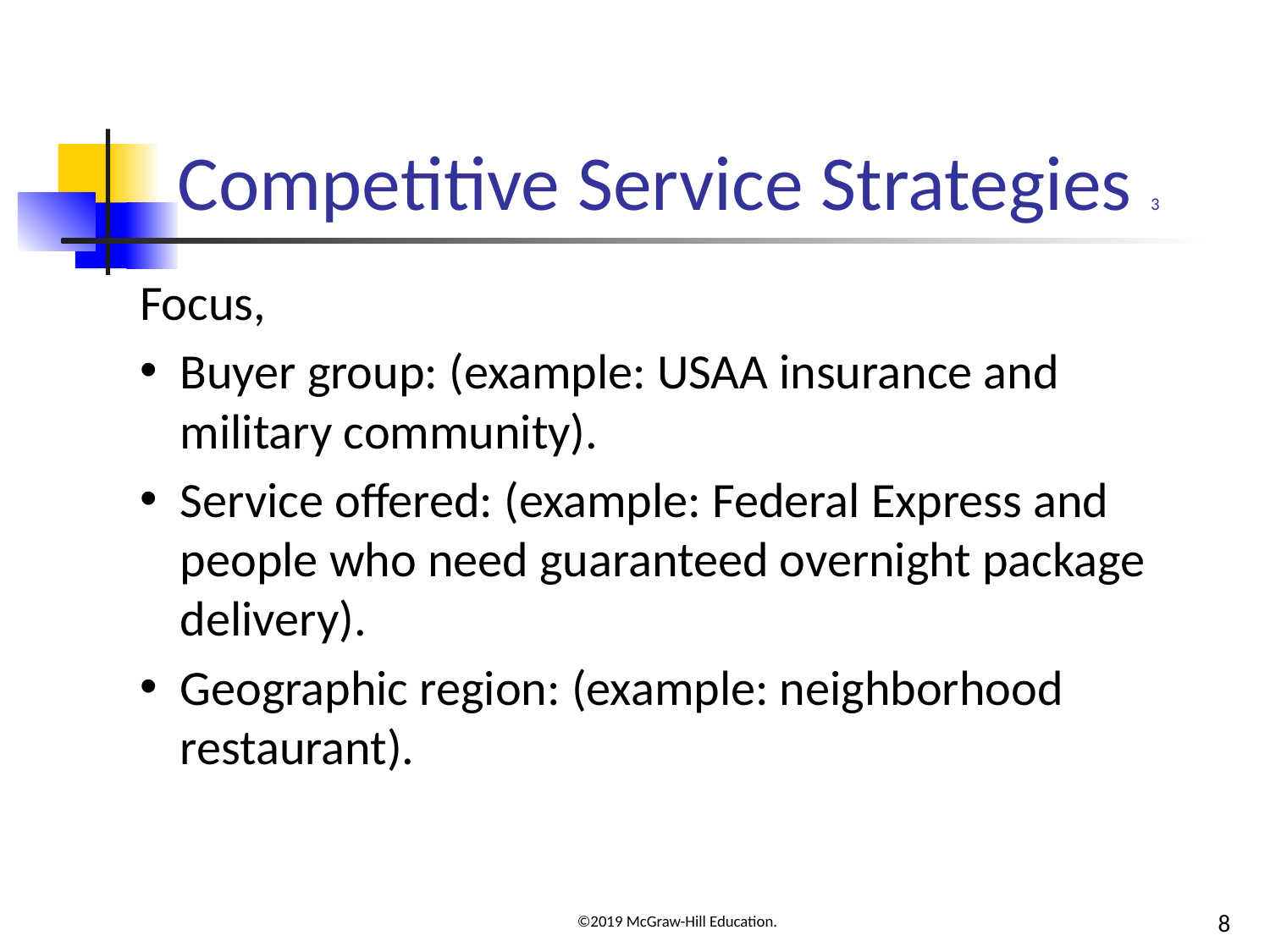

# Competitive Service Strategies 3
Focus,
Buyer group: (example: USAA insurance and military community).
Service offered: (example: Federal Express and people who need guaranteed overnight package delivery).
Geographic region: (example: neighborhood restaurant).